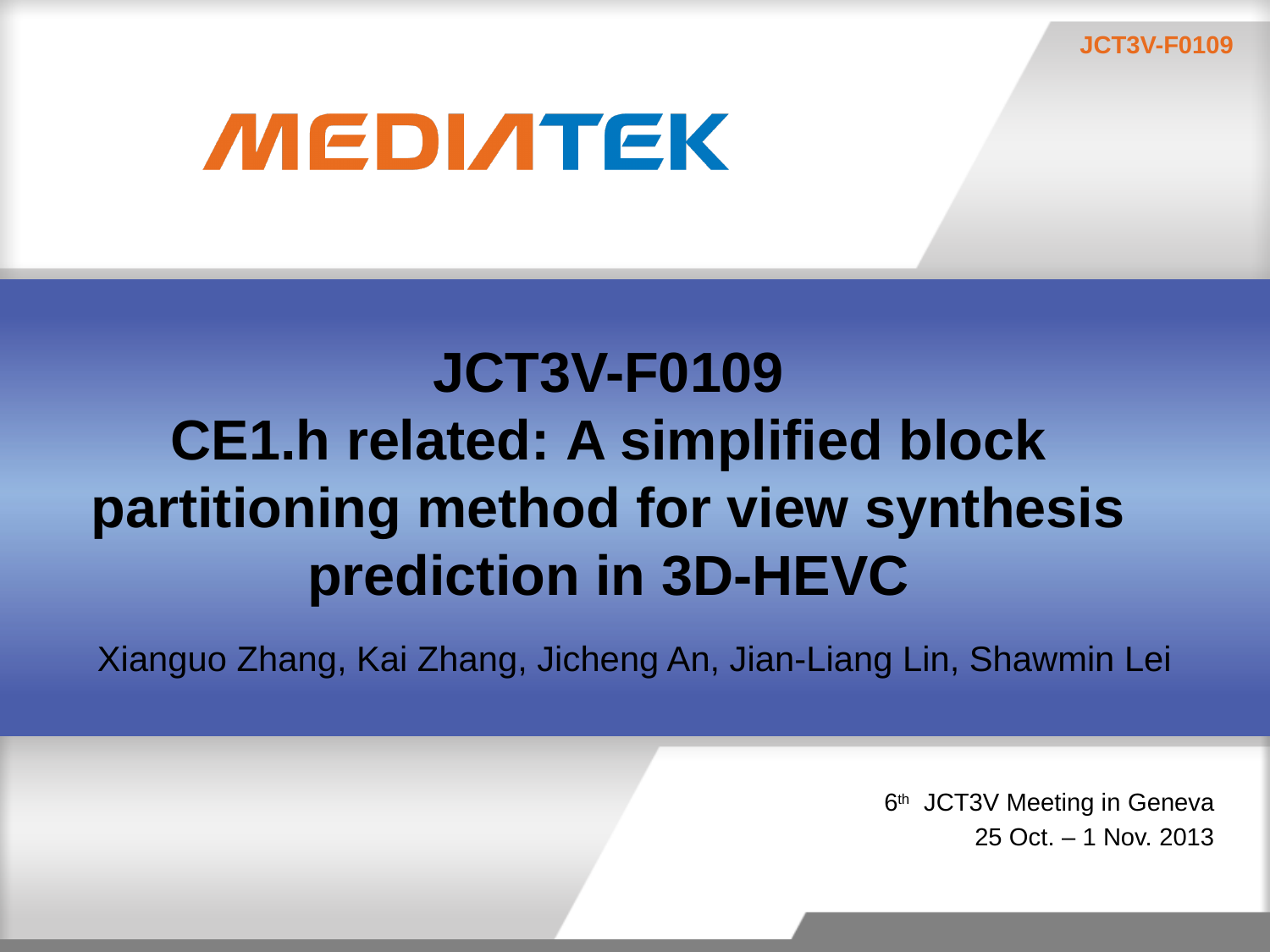

# JCT3V-F0109 CE1.h related: A simplified block partitioning method for view synthesis prediction in 3D-HEVC
Xianguo Zhang, Kai Zhang, Jicheng An, Jian-Liang Lin, Shawmin Lei